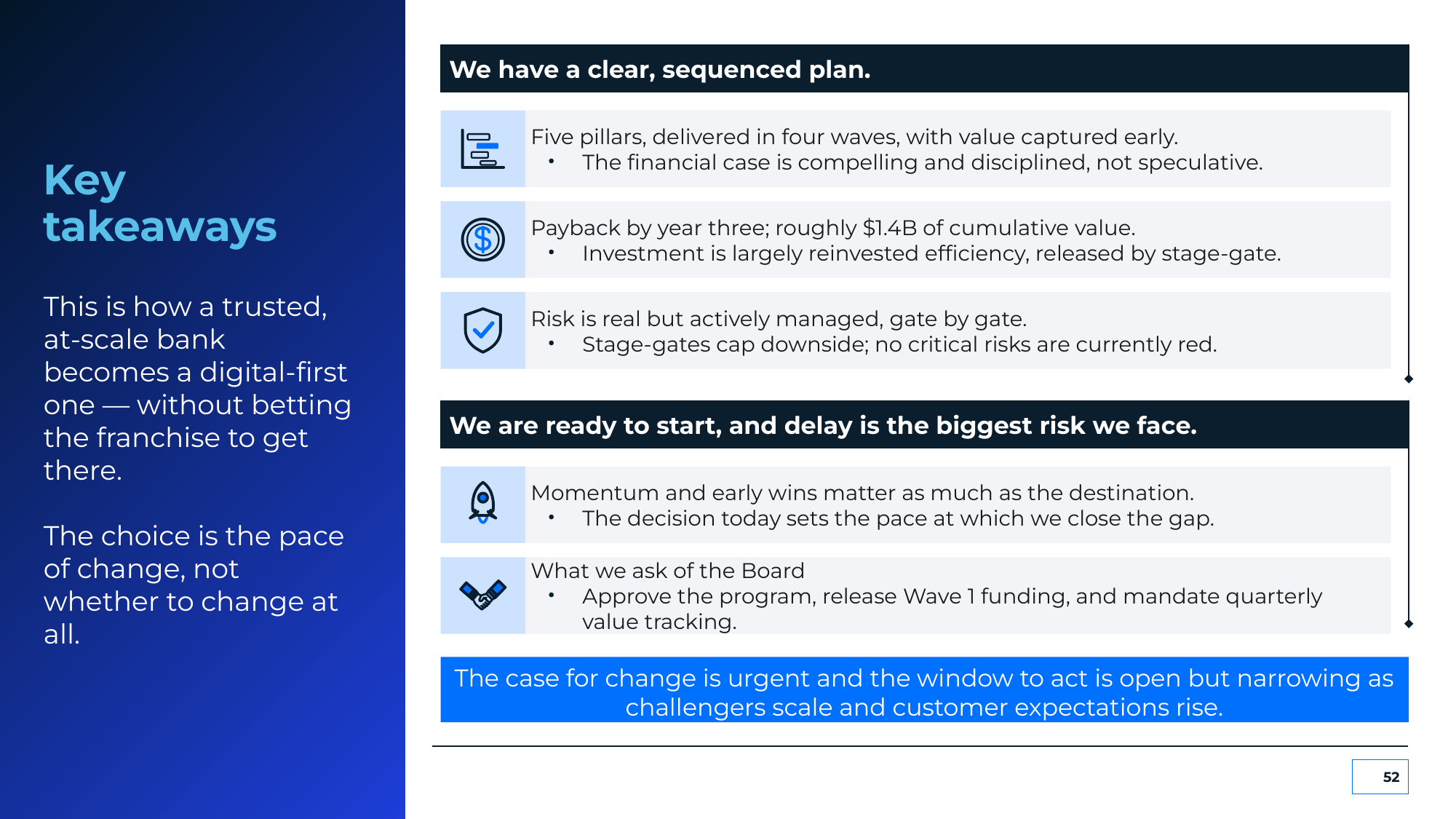

# Key takeaways
We have a clear, sequenced plan.

Five pillars, delivered in four waves, with value captured early.
The financial case is compelling and disciplined, not speculative.

Payback by year three; roughly $1.4B of cumulative value.
Investment is largely reinvested efficiency, released by stage-gate.

This is how a trusted, at-scale bank becomes a digital-first one — without betting the franchise to get there.

The choice is the pace of change, not whether to change at all.

Risk is real but actively managed, gate by gate.
Stage-gates cap downside; no critical risks are currently red.

We are ready to start, and delay is the biggest risk we face.

Momentum and early wins matter as much as the destination.
The decision today sets the pace at which we close the gap.

What we ask of the Board
Approve the program, release Wave 1 funding, and mandate quarterly value tracking.

The case for change is urgent and the window to act is open but narrowing as challengers scale and customer expectations rise.
52